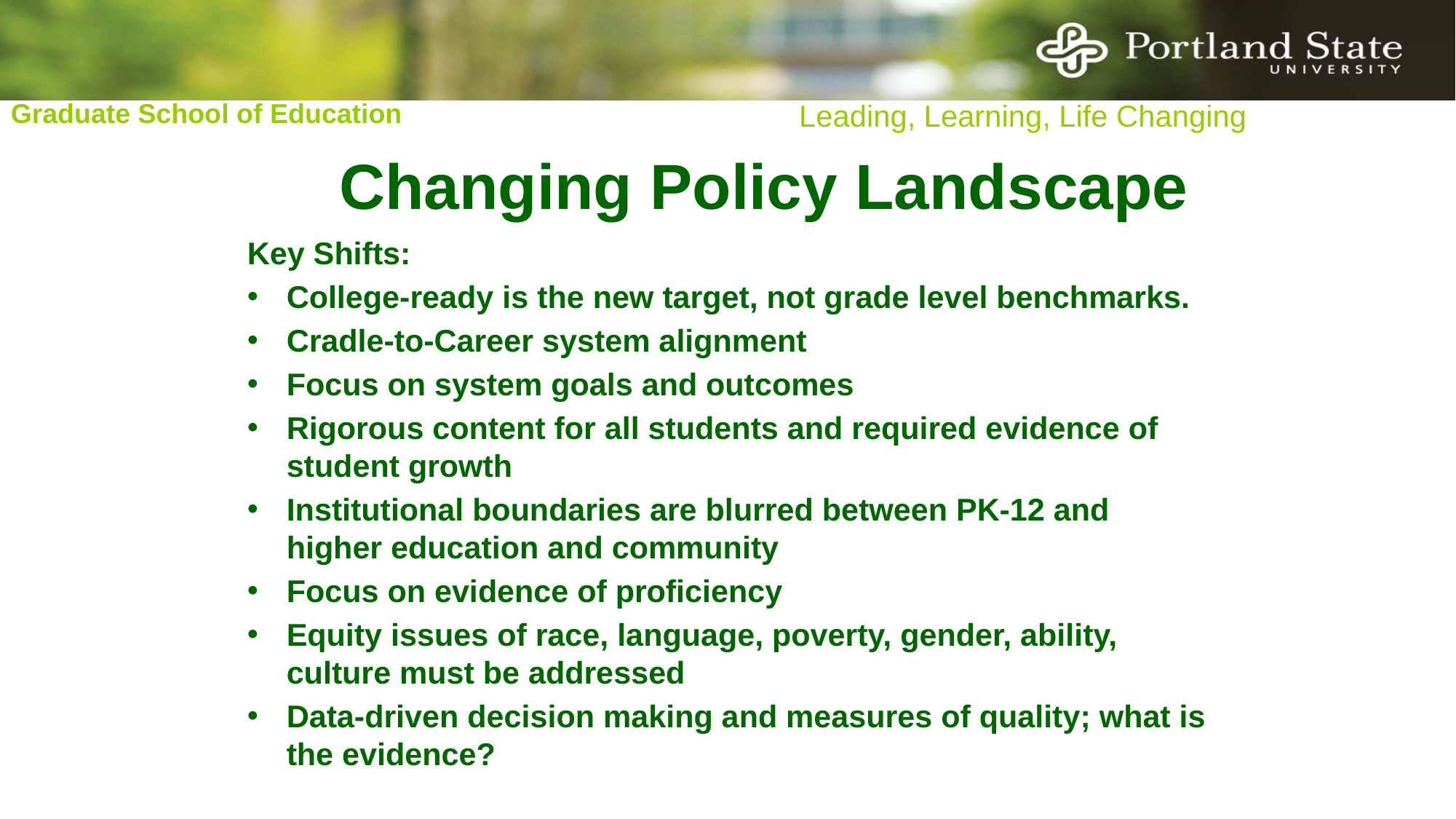

# Changing Policy Landscape
Key Shifts:
College-ready is the new target, not grade level benchmarks.
Cradle-to-Career system alignment
Focus on system goals and outcomes
Rigorous content for all students and required evidence of student growth
Institutional boundaries are blurred between PK-12 and higher education and community
Focus on evidence of proficiency
Equity issues of race, language, poverty, gender, ability, culture must be addressed
Data-driven decision making and measures of quality; what is the evidence?